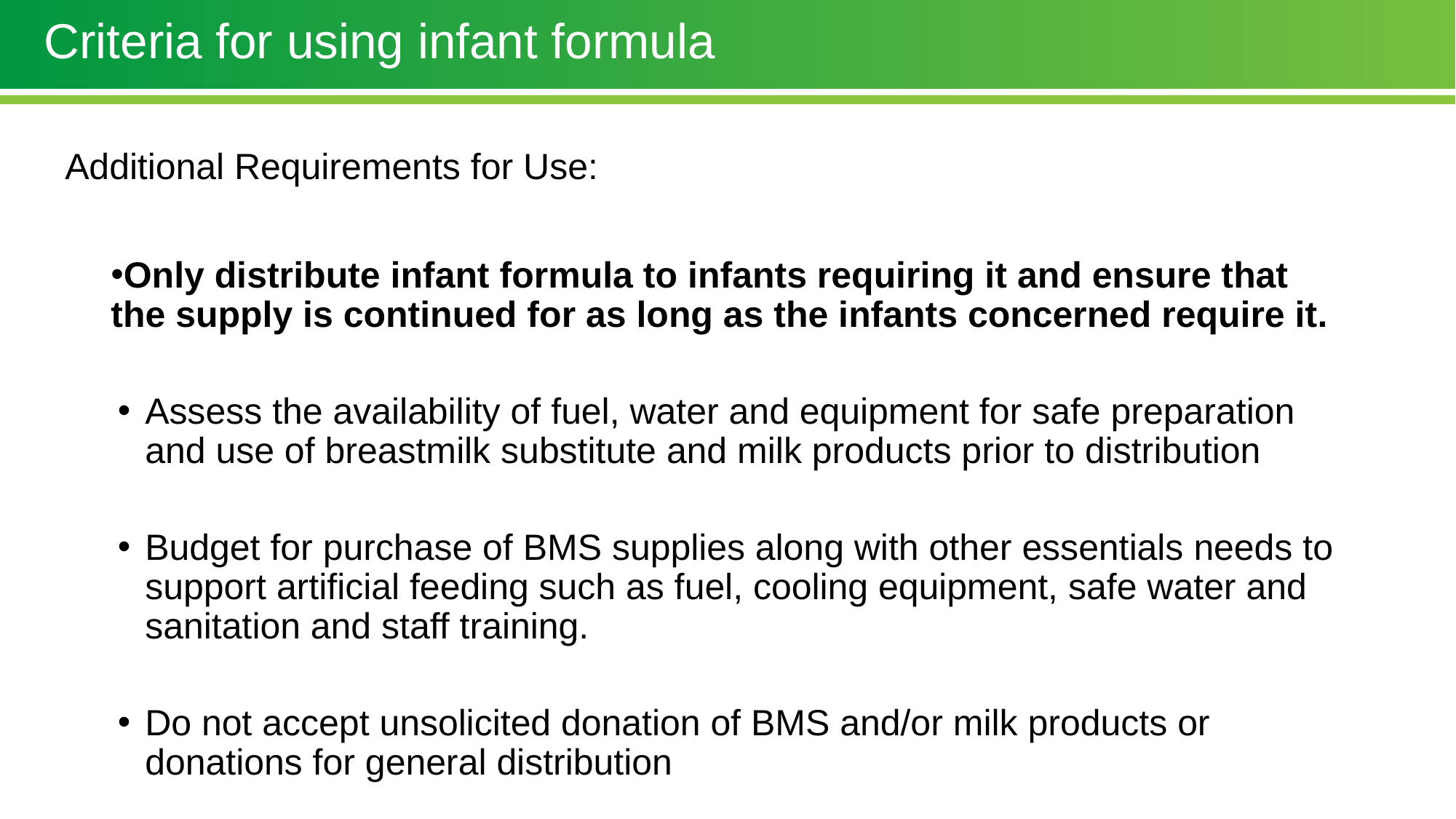

# Criteria for using infant formula
Additional Requirements for Use:

Only distribute infant formula to infants requiring it and ensure that the supply is continued for as long as the infants concerned require it.

Assess the availability of fuel, water and equipment for safe preparation and use of breastmilk substitute and milk products prior to distribution

Budget for purchase of BMS supplies along with other essentials needs to support artificial feeding such as fuel, cooling equipment, safe water and sanitation and staff training.

Do not accept unsolicited donation of BMS and/or milk products or donations for general distribution